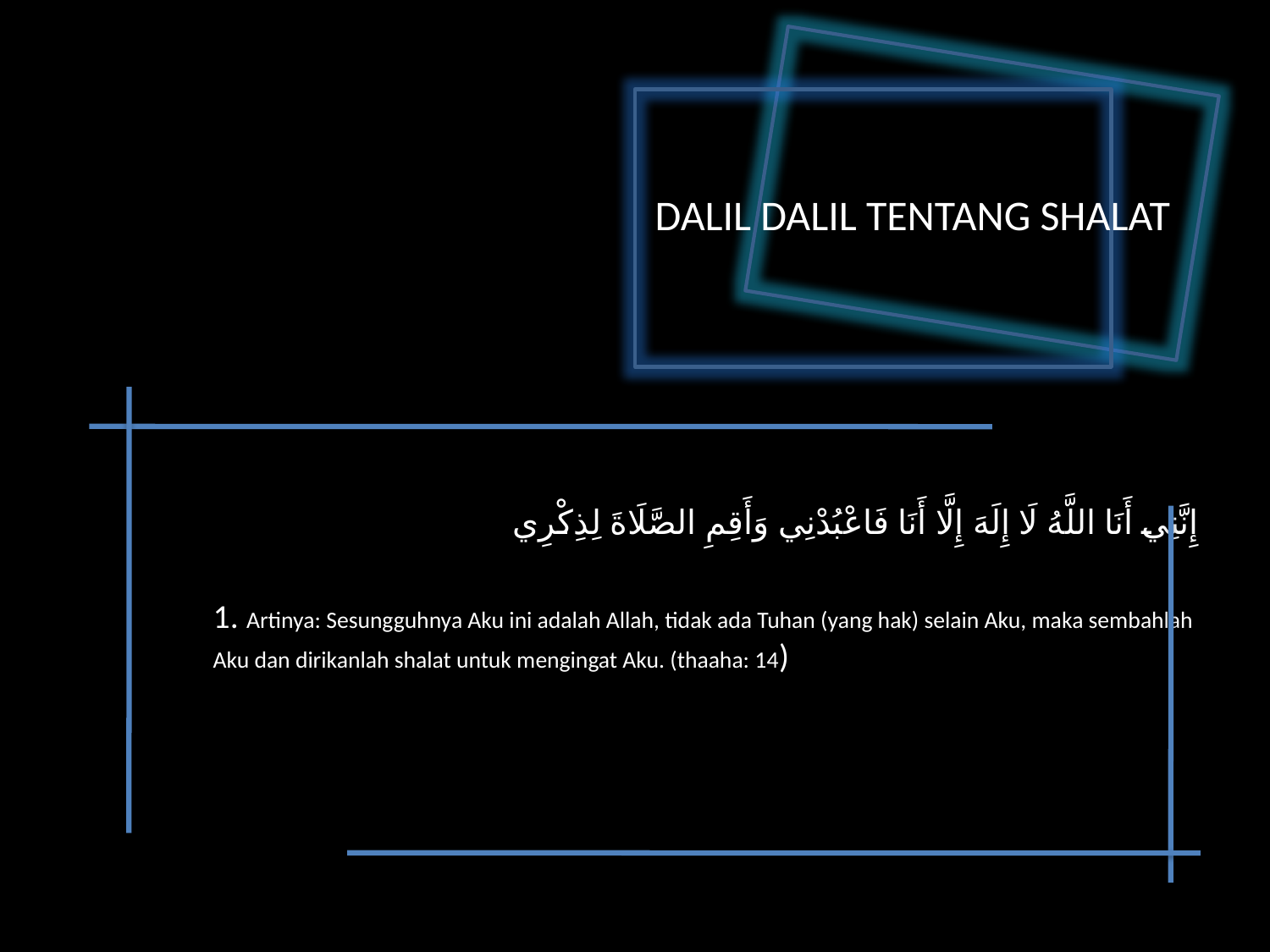

إِنَّنِي أَنَا اللَّهُ لَا إِلَهَ إِلَّا أَنَا فَاعْبُدْنِي وَأَقِمِ الصَّلَاةَ لِذِكْرِي

	1. Artinya: Sesungguhnya Aku ini adalah Allah, tidak ada Tuhan (yang hak) selain Aku, maka sembahlah Aku dan dirikanlah shalat untuk mengingat Aku. (thaaha: 14)

DALIL DALIL TENTANG SHALAT